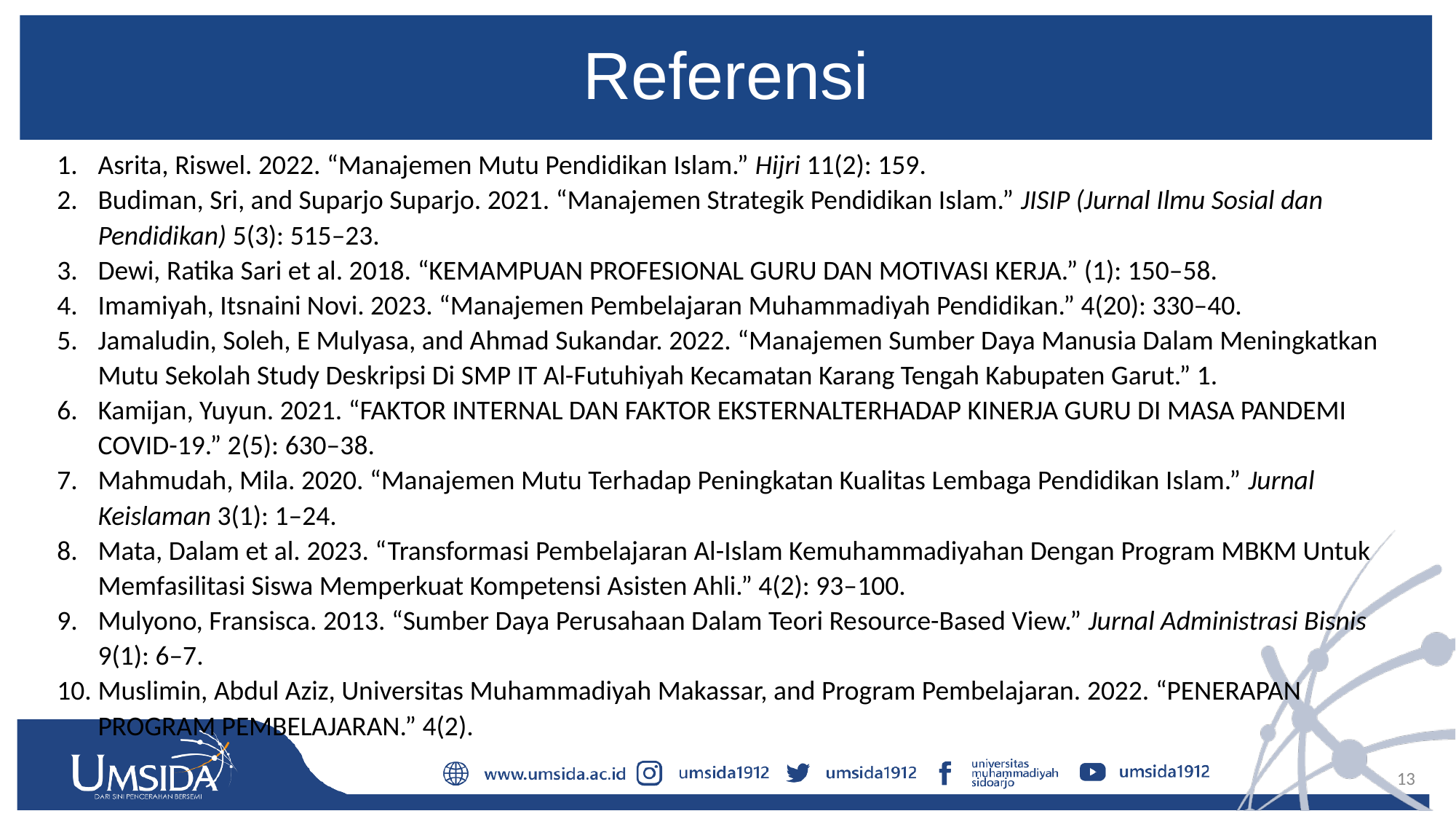

# Referensi
Asrita, Riswel. 2022. “Manajemen Mutu Pendidikan Islam.” Hijri 11(2): 159.
Budiman, Sri, and Suparjo Suparjo. 2021. “Manajemen Strategik Pendidikan Islam.” JISIP (Jurnal Ilmu Sosial dan Pendidikan) 5(3): 515–23.
Dewi, Ratika Sari et al. 2018. “KEMAMPUAN PROFESIONAL GURU DAN MOTIVASI KERJA.” (1): 150–58.
Imamiyah, Itsnaini Novi. 2023. “Manajemen Pembelajaran Muhammadiyah Pendidikan.” 4(20): 330–40.
Jamaludin, Soleh, E Mulyasa, and Ahmad Sukandar. 2022. “Manajemen Sumber Daya Manusia Dalam Meningkatkan Mutu Sekolah Study Deskripsi Di SMP IT Al-Futuhiyah Kecamatan Karang Tengah Kabupaten Garut.” 1.
Kamijan, Yuyun. 2021. “FAKTOR INTERNAL DAN FAKTOR EKSTERNALTERHADAP KINERJA GURU DI MASA PANDEMI COVID-19.” 2(5): 630–38.
Mahmudah, Mila. 2020. “Manajemen Mutu Terhadap Peningkatan Kualitas Lembaga Pendidikan Islam.” Jurnal Keislaman 3(1): 1–24.
Mata, Dalam et al. 2023. “Transformasi Pembelajaran Al-Islam Kemuhammadiyahan Dengan Program MBKM Untuk Memfasilitasi Siswa Memperkuat Kompetensi Asisten Ahli.” 4(2): 93–100.
Mulyono, Fransisca. 2013. “Sumber Daya Perusahaan Dalam Teori Resource-Based View.” Jurnal Administrasi Bisnis 9(1): 6–7.
Muslimin, Abdul Aziz, Universitas Muhammadiyah Makassar, and Program Pembelajaran. 2022. “PENERAPAN PROGRAM PEMBELAJARAN.” 4(2).